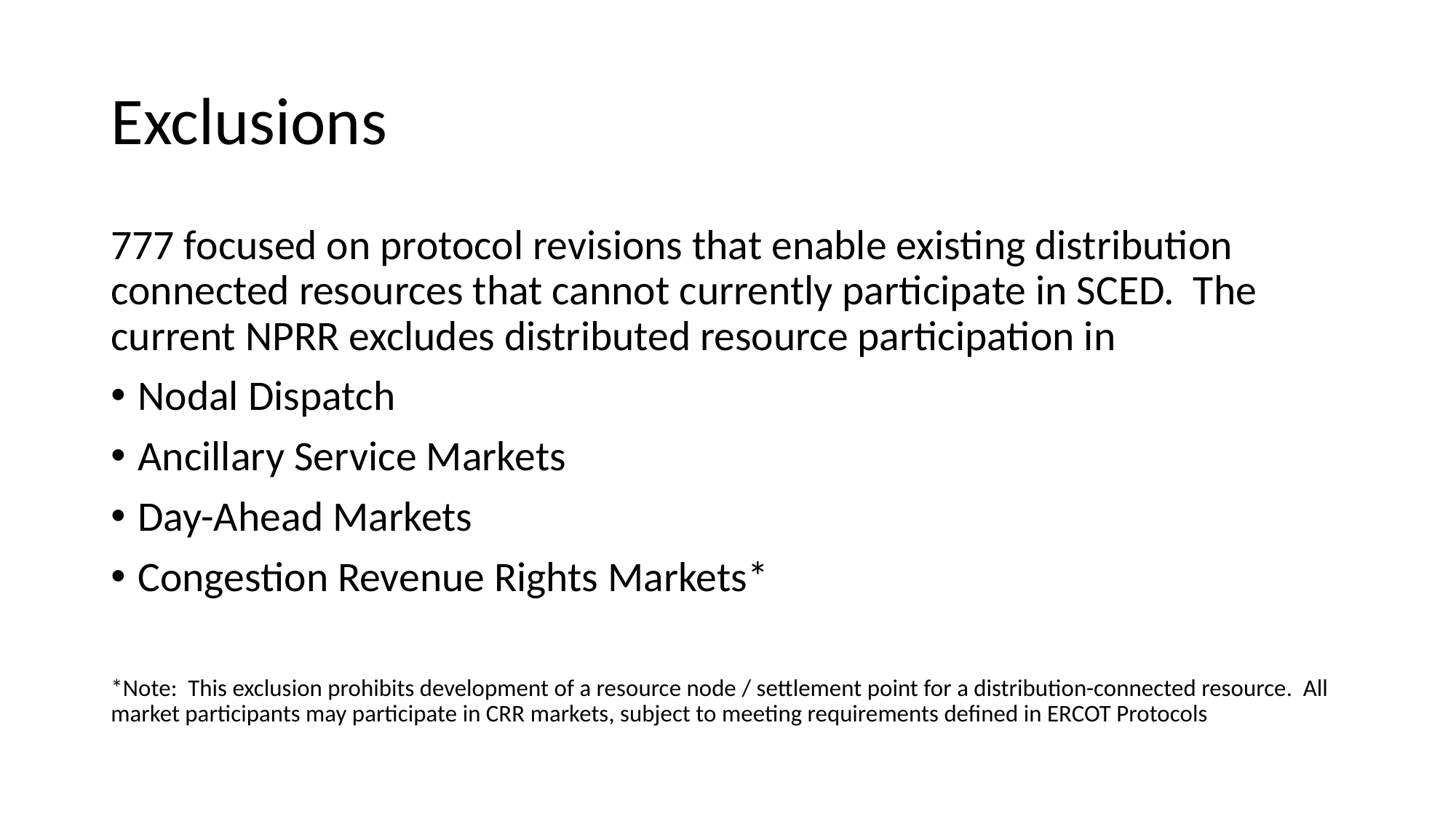

# Exclusions
777 focused on protocol revisions that enable existing distribution connected resources that cannot currently participate in SCED.  The current NPRR excludes distributed resource participation in
Nodal Dispatch
Ancillary Service Markets
Day-Ahead Markets
Congestion Revenue Rights Markets*

*Note:  This exclusion prohibits development of a resource node / settlement point for a distribution-connected resource.  All market participants may participate in CRR markets, subject to meeting requirements defined in ERCOT Protocols